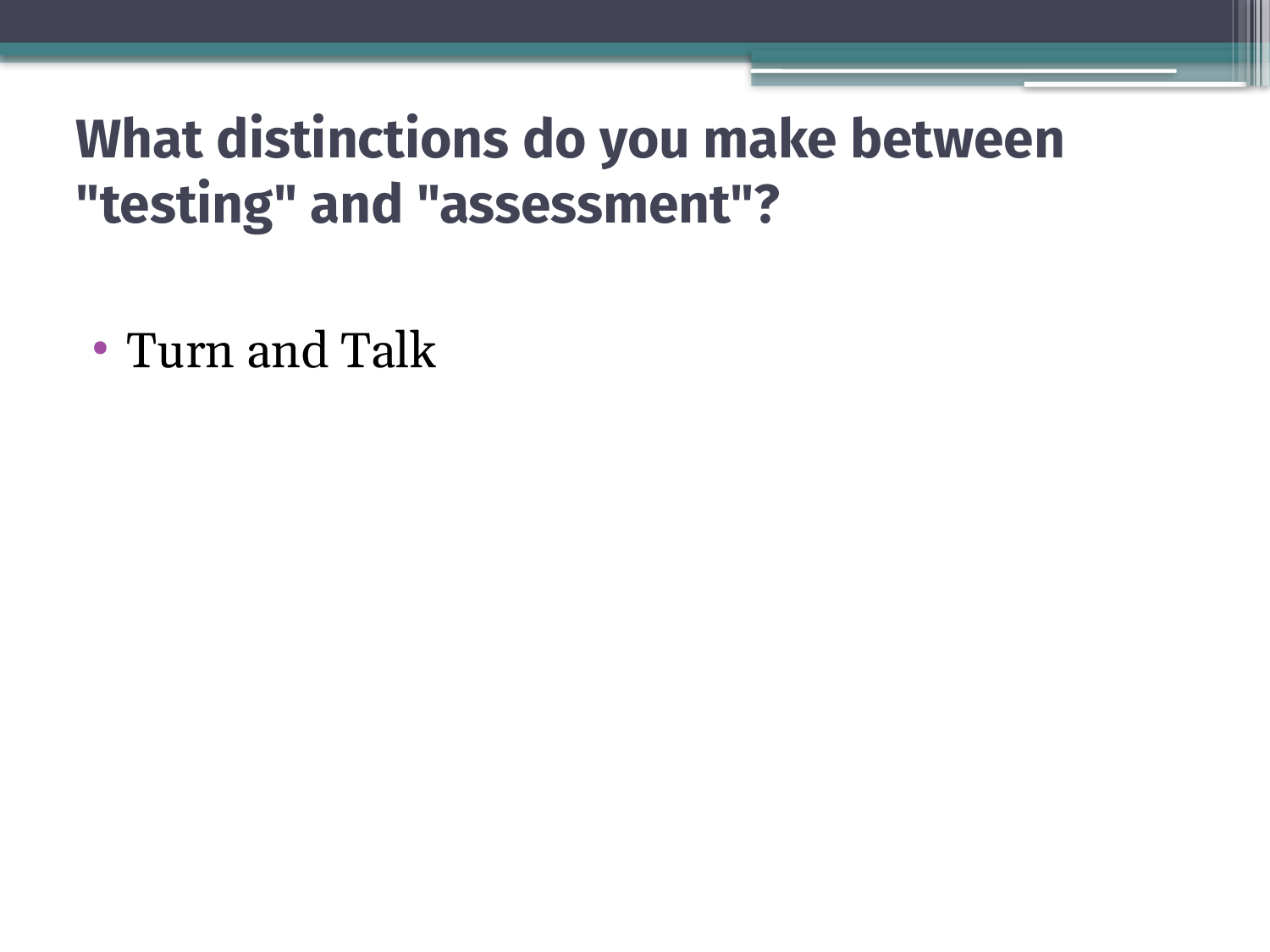

# What distinctions do you make between "testing" and "assessment"?
Turn and Talk